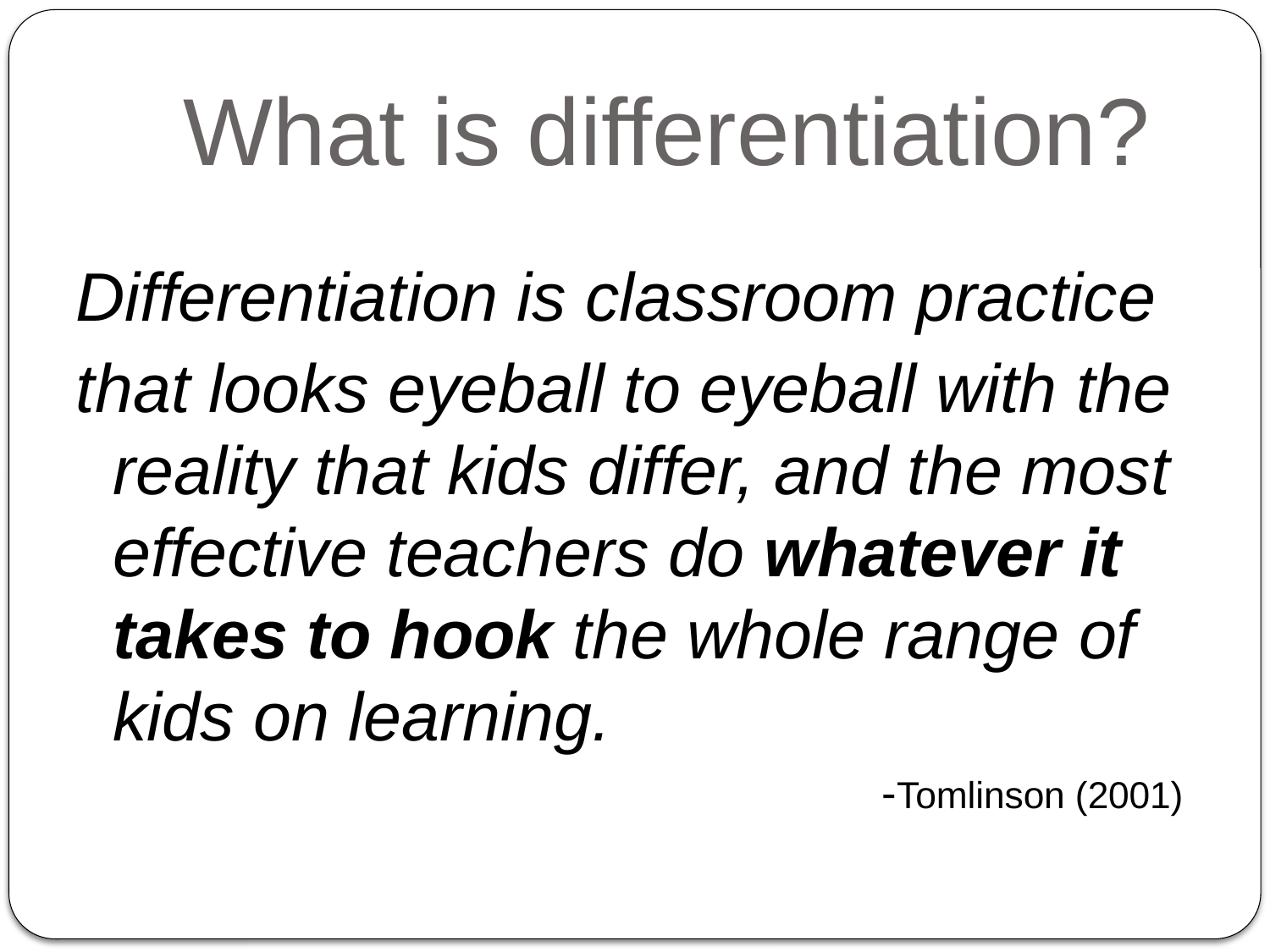

# What is differentiation?
Differentiation is classroom practice
that looks eyeball to eyeball with the reality that kids differ, and the most effective teachers do whatever it takes to hook the whole range of kids on learning.
-Tomlinson (2001)